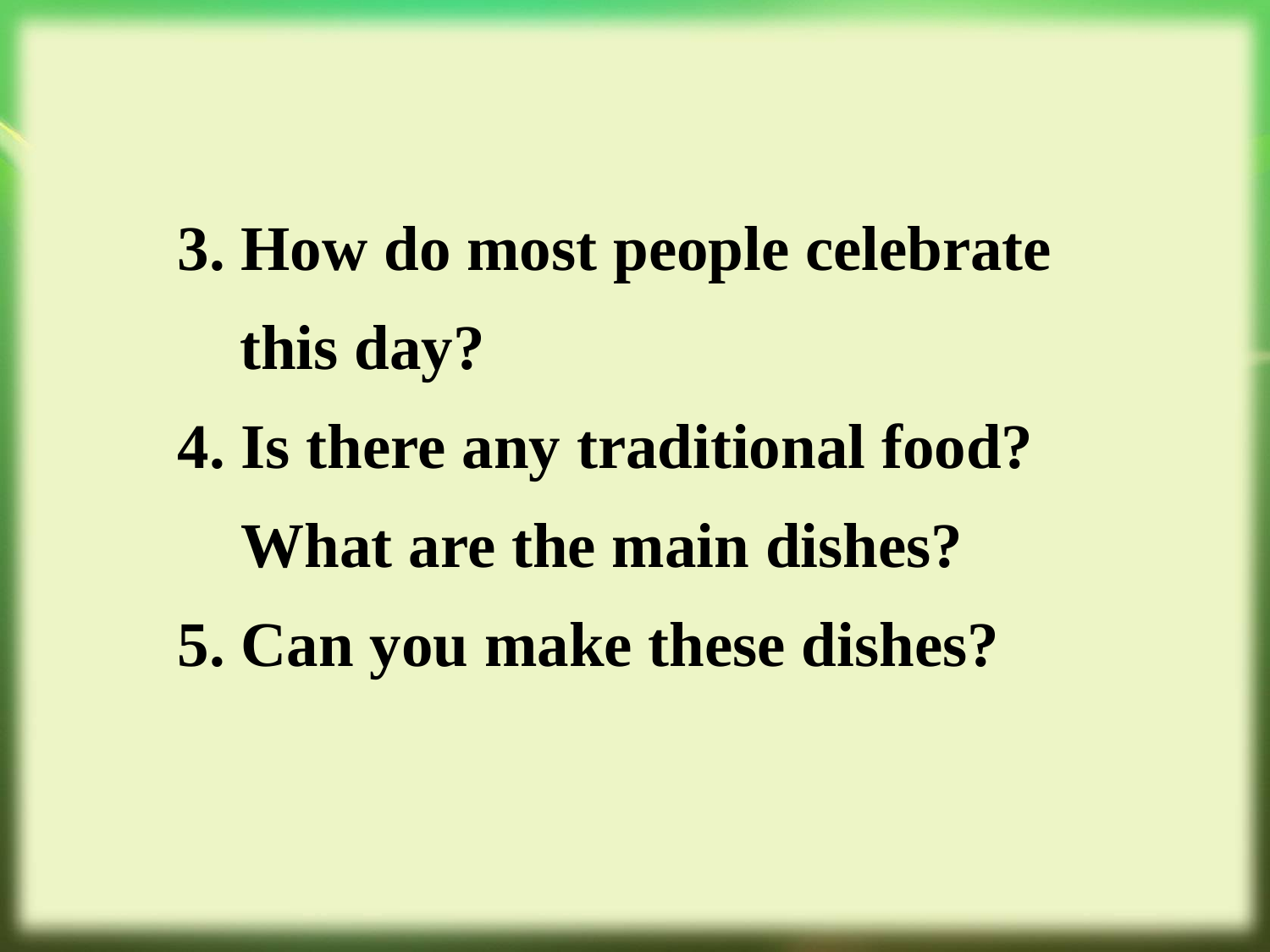

3. How do most people celebrate this day?
4. Is there any traditional food?
    What are the main dishes?
5. Can you make these dishes?